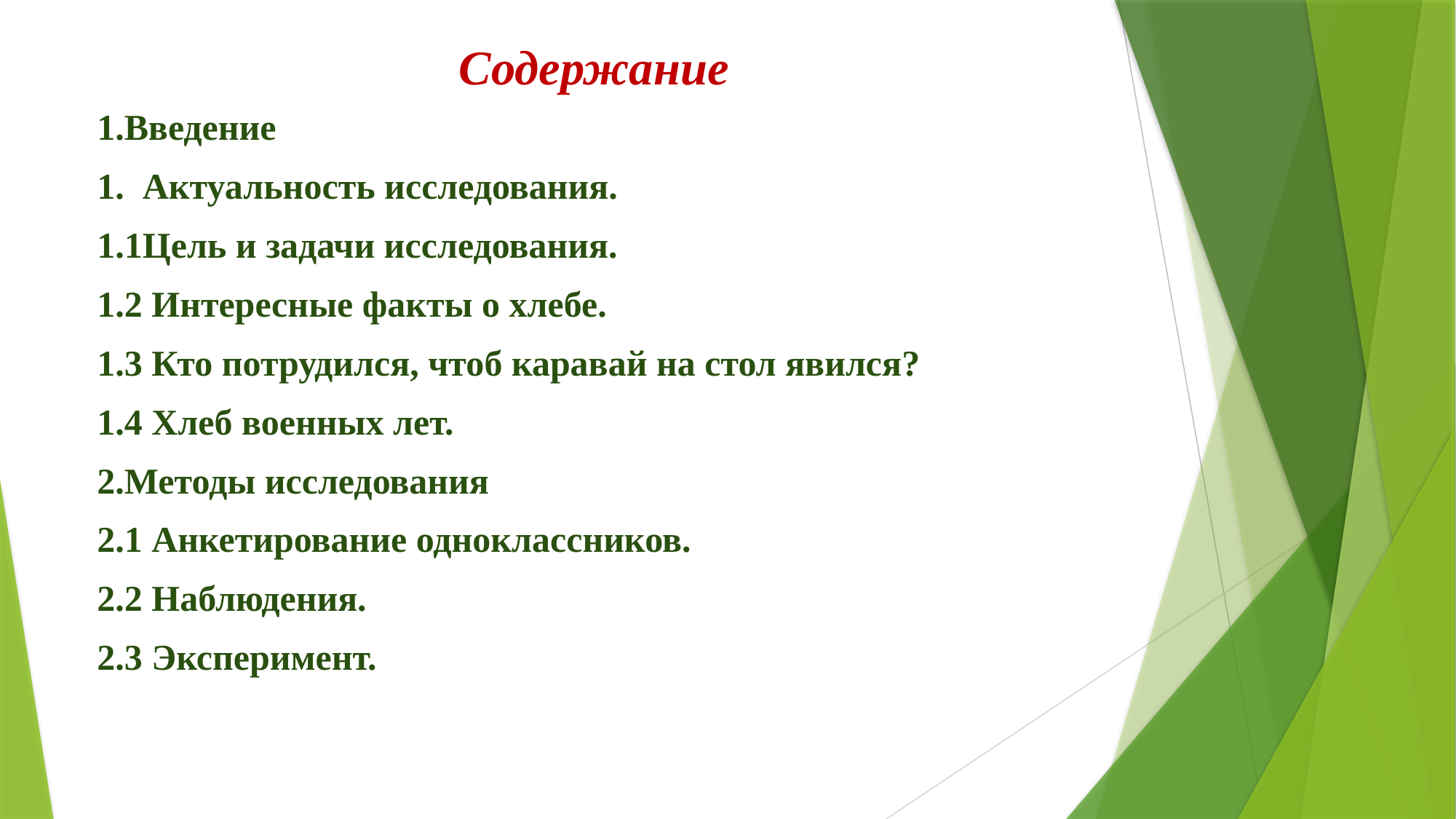

# Содержание
1.Введение
1.  Актуальность исследования.
1.1Цель и задачи исследования.
1.2 Интересные факты о хлебе.
1.3 Кто потрудился, чтоб каравай на стол явился?
1.4 Хлеб военных лет.
2.Методы исследования
2.1 Анкетирование одноклассников.
2.2 Наблюдения.
2.3 Эксперимент.